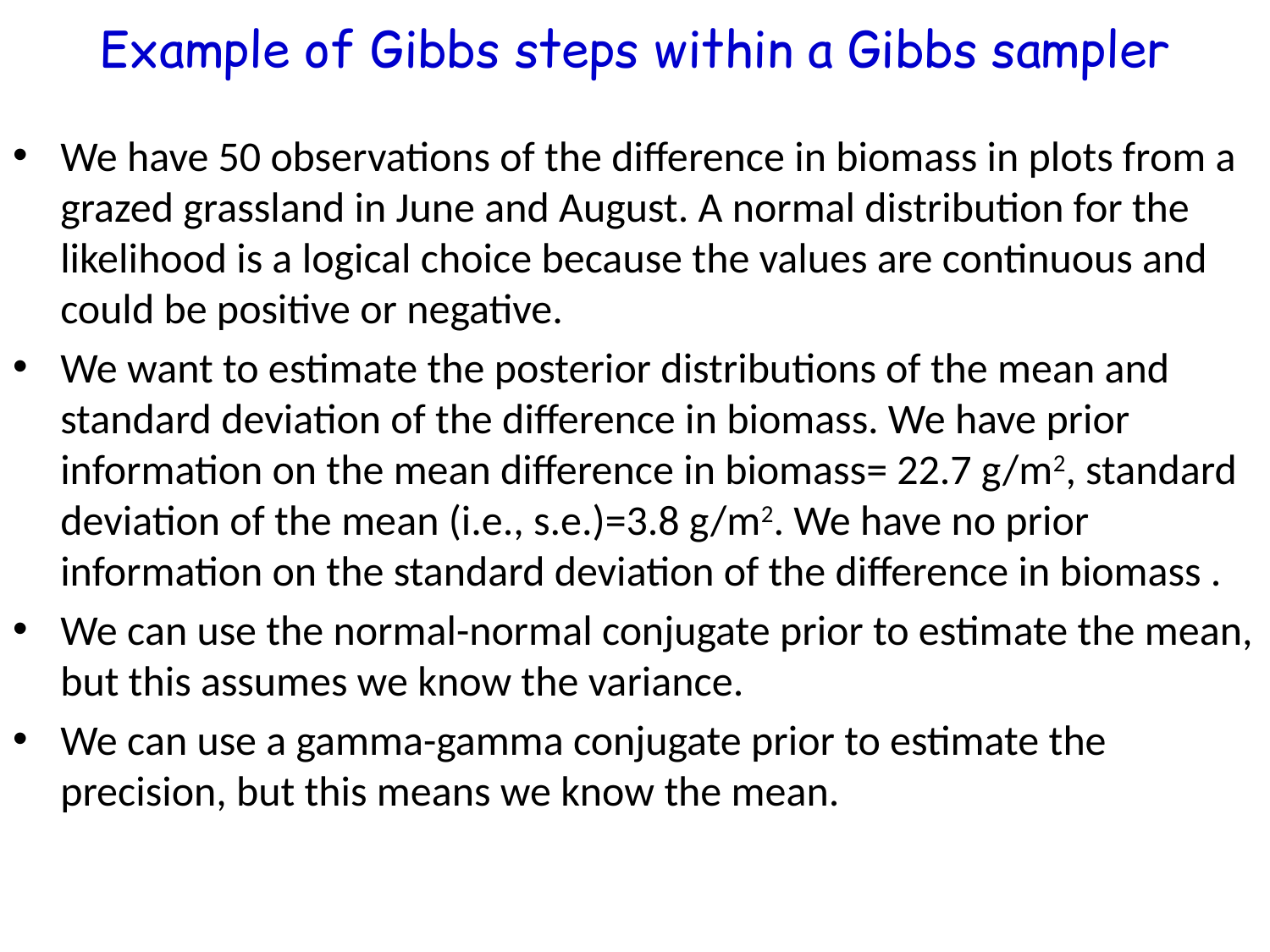

# Example of Gibbs steps within a Gibbs sampler
We have 50 observations of the difference in biomass in plots from a grazed grassland in June and August. A normal distribution for the likelihood is a logical choice because the values are continuous and could be positive or negative.
We want to estimate the posterior distributions of the mean and standard deviation of the difference in biomass. We have prior information on the mean difference in biomass= 22.7 g/m2, standard deviation of the mean (i.e., s.e.)=3.8 g/m2. We have no prior information on the standard deviation of the difference in biomass .
We can use the normal-normal conjugate prior to estimate the mean, but this assumes we know the variance.
We can use a gamma-gamma conjugate prior to estimate the precision, but this means we know the mean.